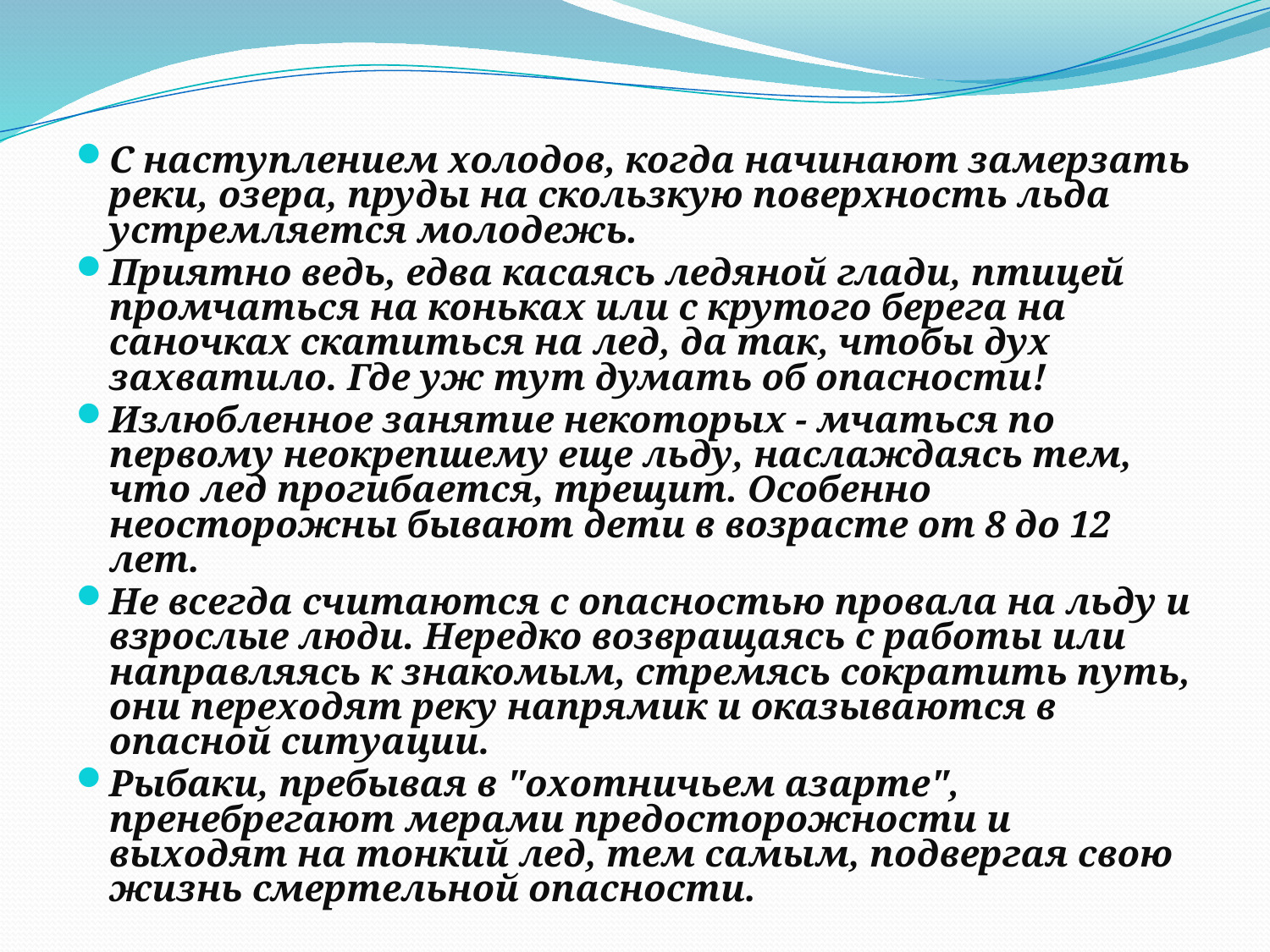

С наступлением холодов, когда начинают замерзать реки, озера, пруды на скользкую поверхность льда устремляется молодежь.
Приятно ведь, едва касаясь ледяной глади, птицей промчаться на коньках или с крутого берега на саночках скатиться на лед, да так, чтобы дух захватило. Где уж тут думать об опасности!
Излюбленное занятие некоторых - мчаться по первому неокрепшему еще льду, наслаждаясь тем, что лед прогибается, трещит. Особенно неосторожны бывают дети в возрасте от 8 до 12 лет.
Не всегда считаются с опасностью провала на льду и взрослые люди. Нередко возвращаясь с работы или направляясь к знакомым, стремясь сократить путь, они переходят реку напрямик и оказываются в опасной ситуации.
Рыбаки, пребывая в "охотничьем азарте", пренебрегают мерами предосторожности и выходят на тонкий лед, тем самым, подвергая свою жизнь смертельной опасности.